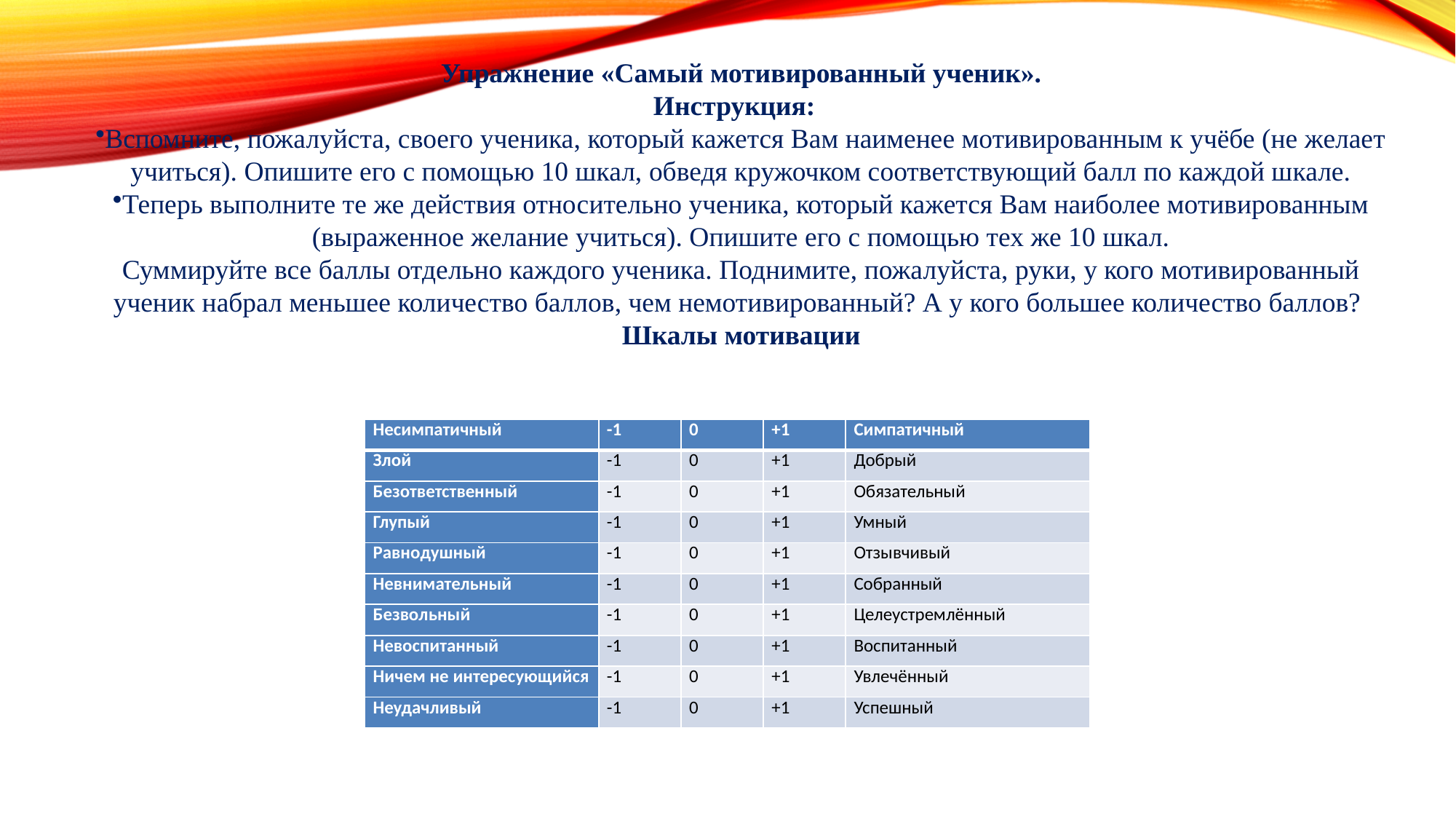

# Упражнение «Самый мотивированный ученик».
Инструкция:
Вспомните, пожалуйста, своего ученика, который кажется Вам наименее мотивированным к учёбе (не желает учиться). Опишите его с помощью 10 шкал, обведя кружочком соответствующий балл по каждой шкале.
Теперь выполните те же действия относительно ученика, который кажется Вам наиболее мотивированным (выраженное желание учиться). Опишите его с помощью тех же 10 шкал.
Суммируйте все баллы отдельно каждого ученика. Поднимите, пожалуйста, руки, у кого мотивированный ученик набрал меньшее количество баллов, чем немотивированный? А у кого большее количество баллов?
Шкалы мотивации

| Несимпатичный | -1 | 0 | +1 | Симпатичный |
| --- | --- | --- | --- | --- |
| Злой | -1 | 0 | +1 | Добрый |
| Безответственный | -1 | 0 | +1 | Обязательный |
| Глупый | -1 | 0 | +1 | Умный |
| Равнодушный | -1 | 0 | +1 | Отзывчивый |
| Невнимательный | -1 | 0 | +1 | Собранный |
| Безвольный | -1 | 0 | +1 | Целеустремлённый |
| Невоспитанный | -1 | 0 | +1 | Воспитанный |
| Ничем не интересующийся | -1 | 0 | +1 | Увлечённый |
| Неудачливый | -1 | 0 | +1 | Успешный |